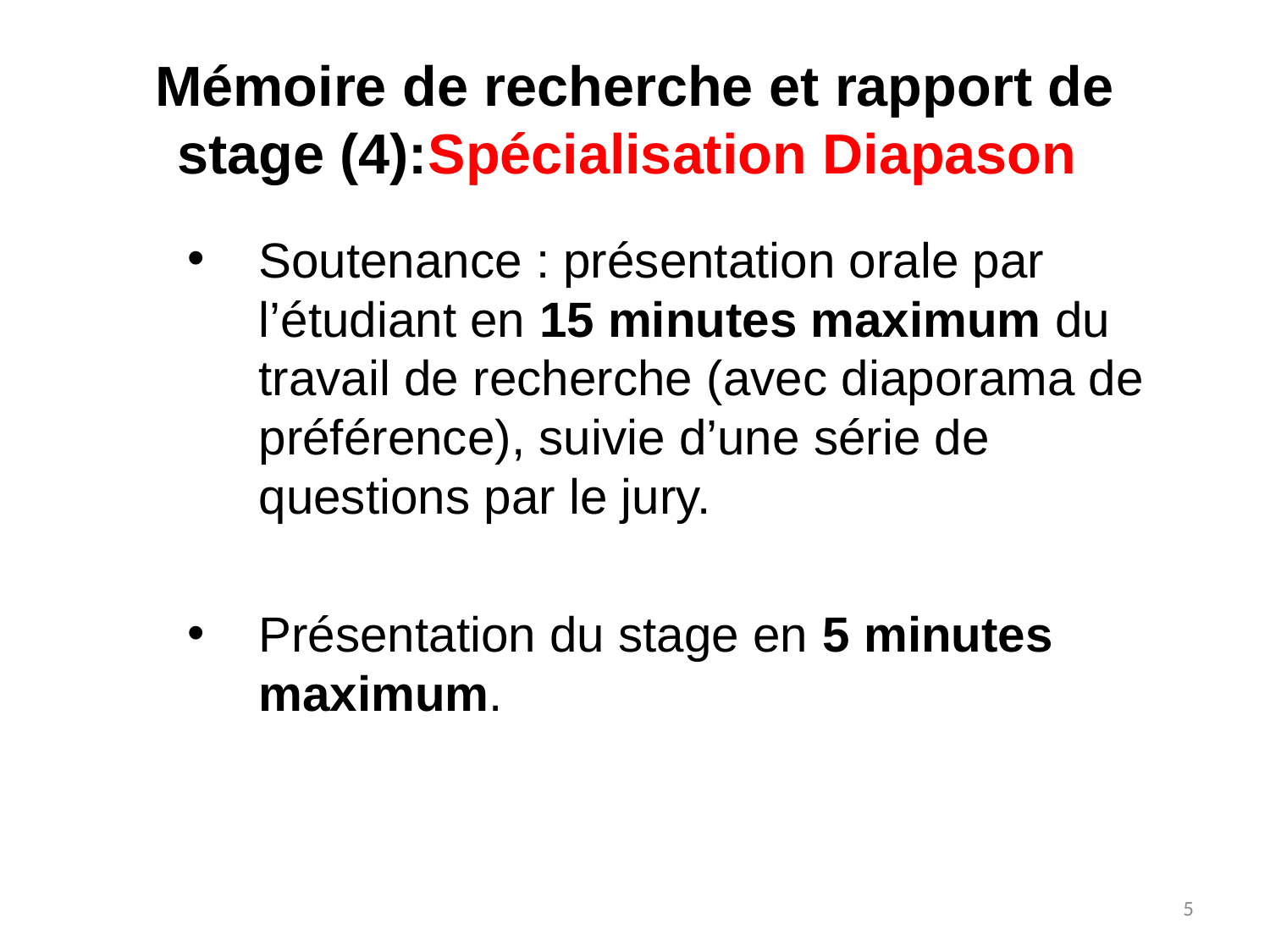

# Mémoire de recherche et rapport de stage (4):Spécialisation Diapason
Soutenance : présentation orale par l’étudiant en 15 minutes maximum du travail de recherche (avec diaporama de préférence), suivie d’une série de questions par le jury.

Présentation du stage en 5 minutes maximum.
5